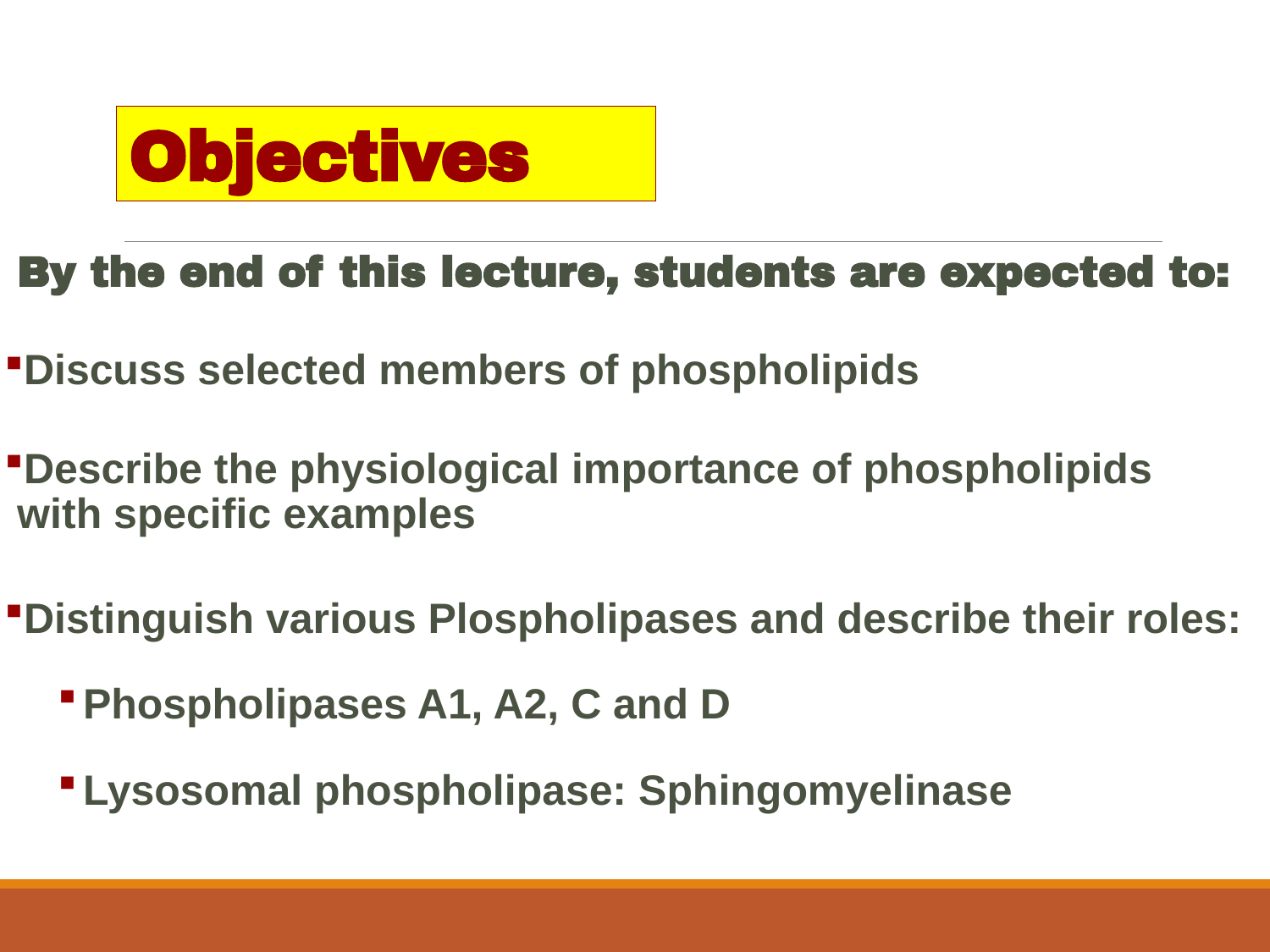

# Objectives
By the end of this lecture, students are expected to:
Discuss selected members of phospholipids
Describe the physiological importance of phospholipids with specific examples
Distinguish various Plospholipases and describe their roles:
Phospholipases A1, A2, C and D
Lysosomal phospholipase: Sphingomyelinase